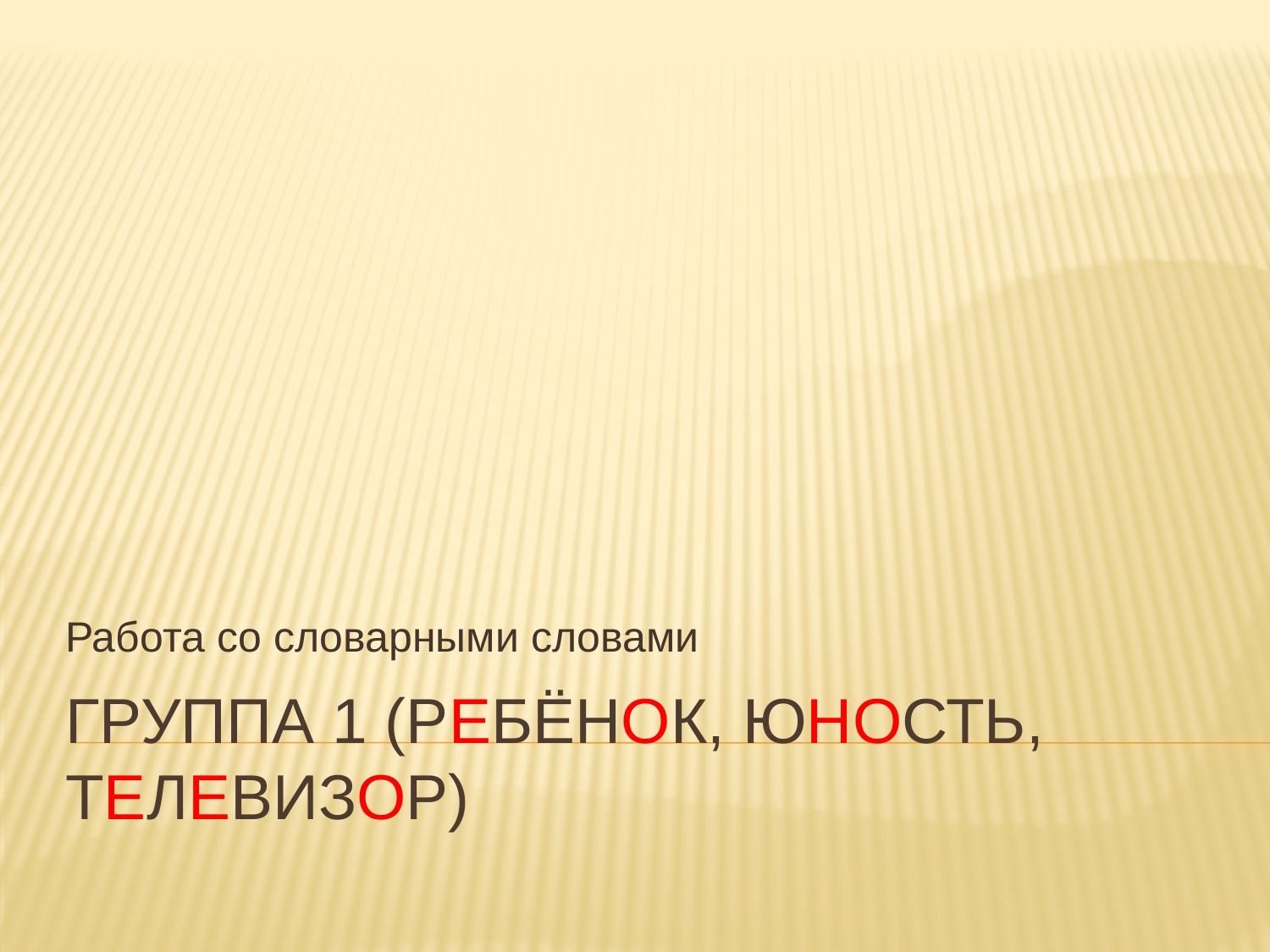

Работа со словарными словами
# Группа 1 (ребёнок, юность, телевизор)